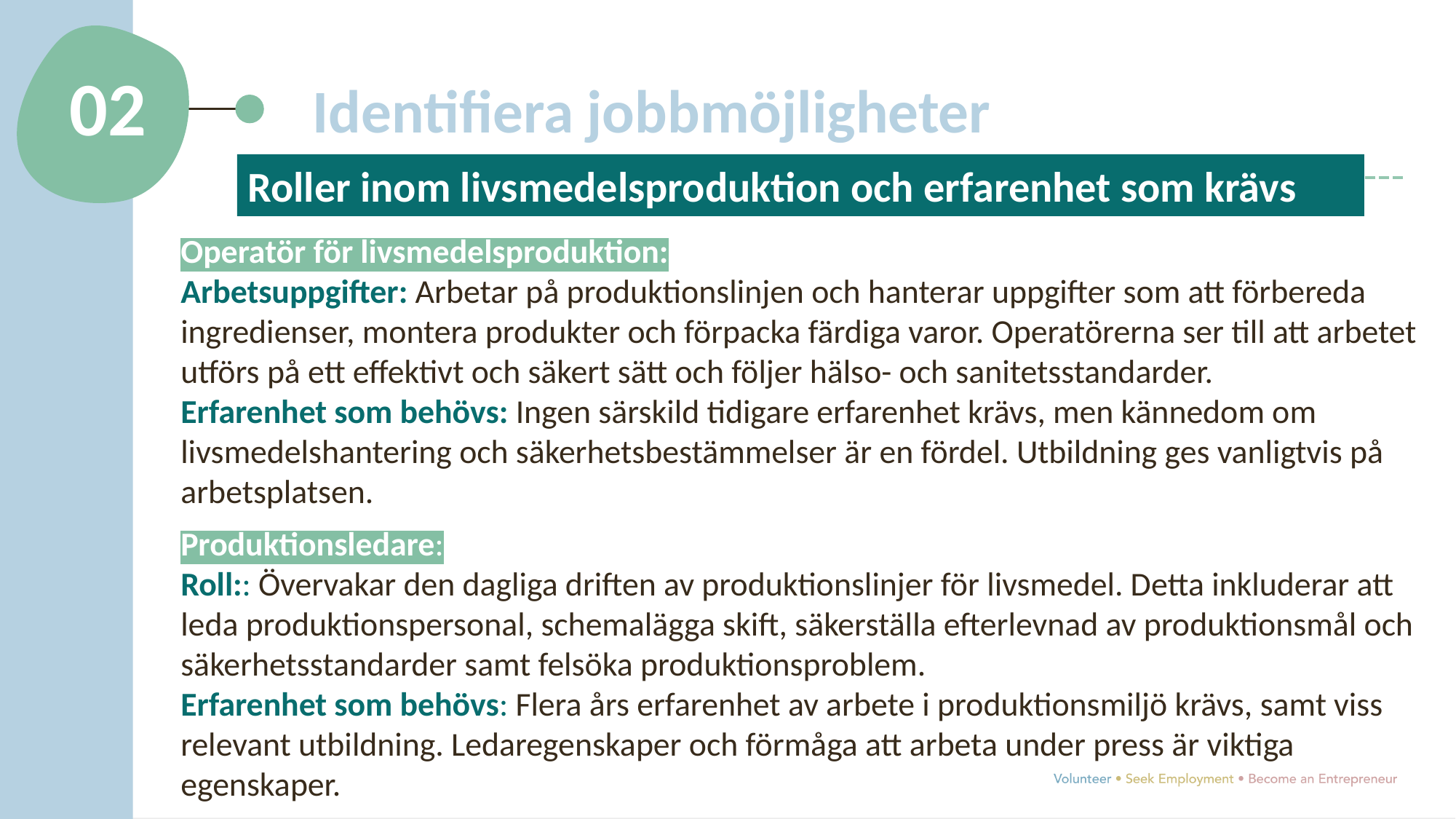

02
Identifiera jobbmöjligheter

Roller inom livsmedelsproduktion och erfarenhet som krävs
Operatör för livsmedelsproduktion:
Arbetsuppgifter: Arbetar på produktionslinjen och hanterar uppgifter som att förbereda ingredienser, montera produkter och förpacka färdiga varor. Operatörerna ser till att arbetet utförs på ett effektivt och säkert sätt och följer hälso- och sanitetsstandarder.
Erfarenhet som behövs: Ingen särskild tidigare erfarenhet krävs, men kännedom om livsmedelshantering och säkerhetsbestämmelser är en fördel. Utbildning ges vanligtvis på arbetsplatsen.

Produktionsledare:
Roll:: Övervakar den dagliga driften av produktionslinjer för livsmedel. Detta inkluderar att leda produktionspersonal, schemalägga skift, säkerställa efterlevnad av produktionsmål och säkerhetsstandarder samt felsöka produktionsproblem.
Erfarenhet som behövs: Flera års erfarenhet av arbete i produktionsmiljö krävs, samt viss relevant utbildning. Ledaregenskaper och förmåga att arbeta under press är viktiga egenskaper.